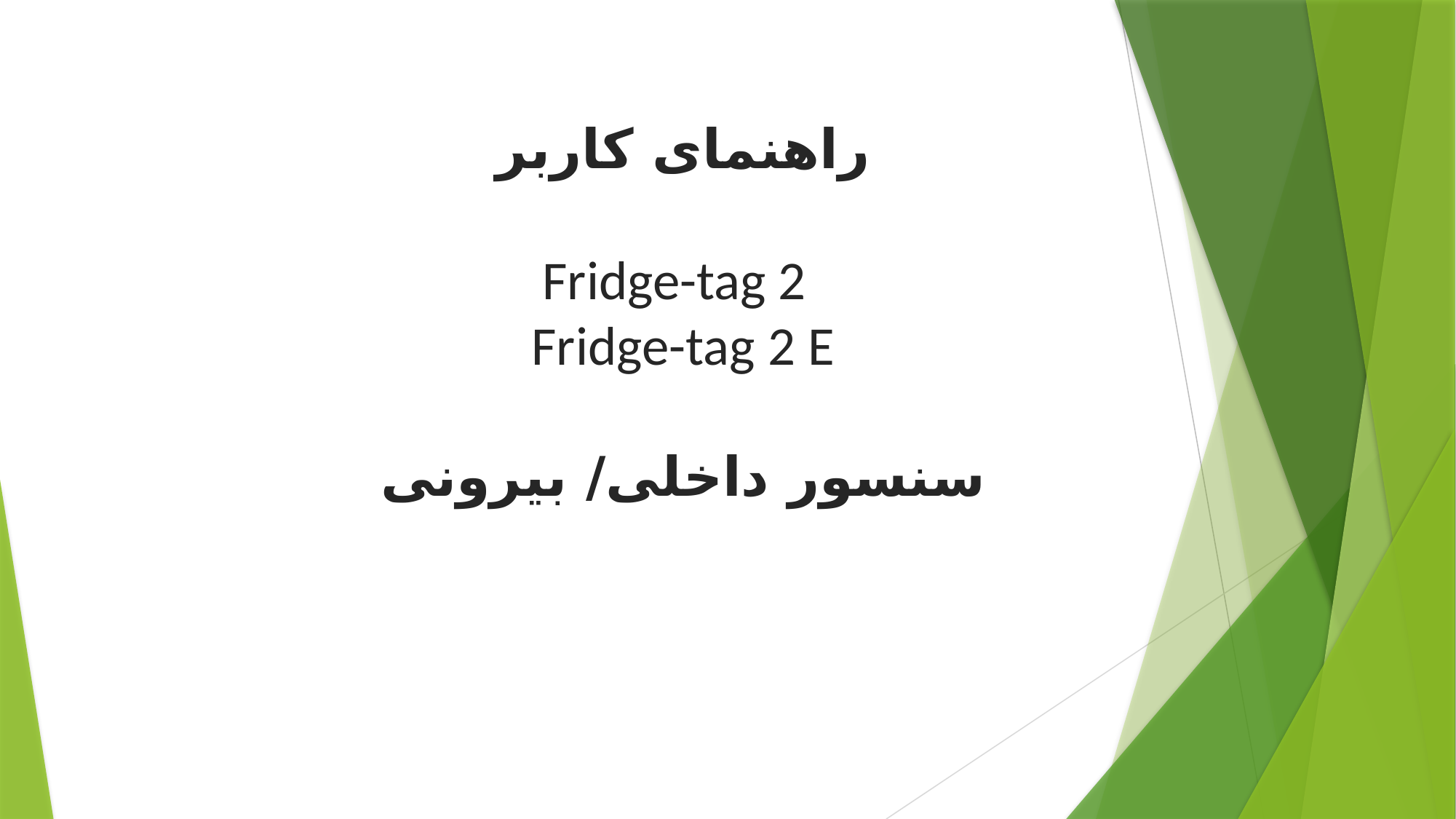

راهنمای کاربر
 
 Fridge-tag 2
Fridge-tag 2 E
 
سنسور داخلی/ بیرونی